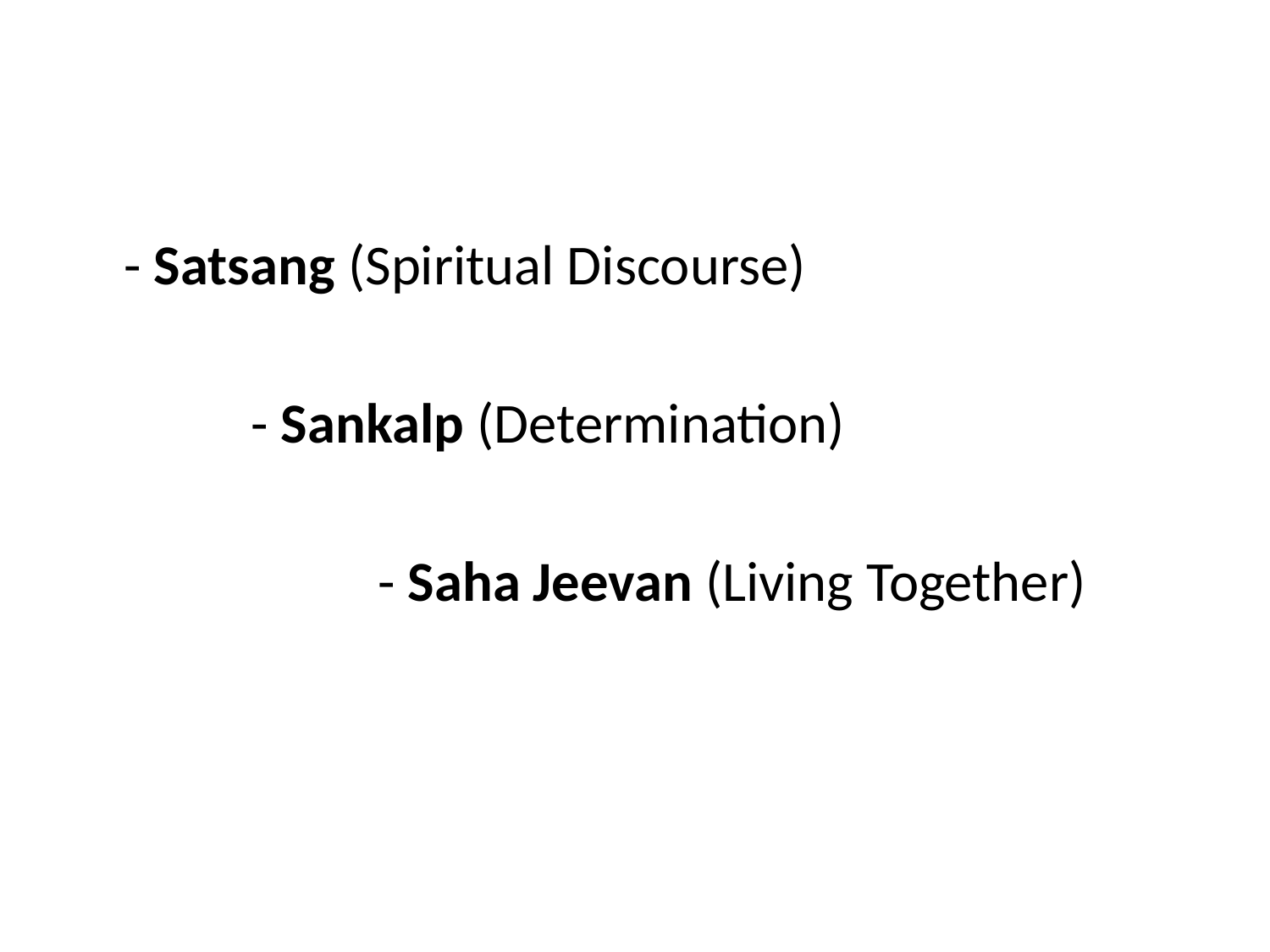

- Satsang (Spiritual Discourse)

		- Sankalp (Determination)

			- Saha Jeevan (Living Together)